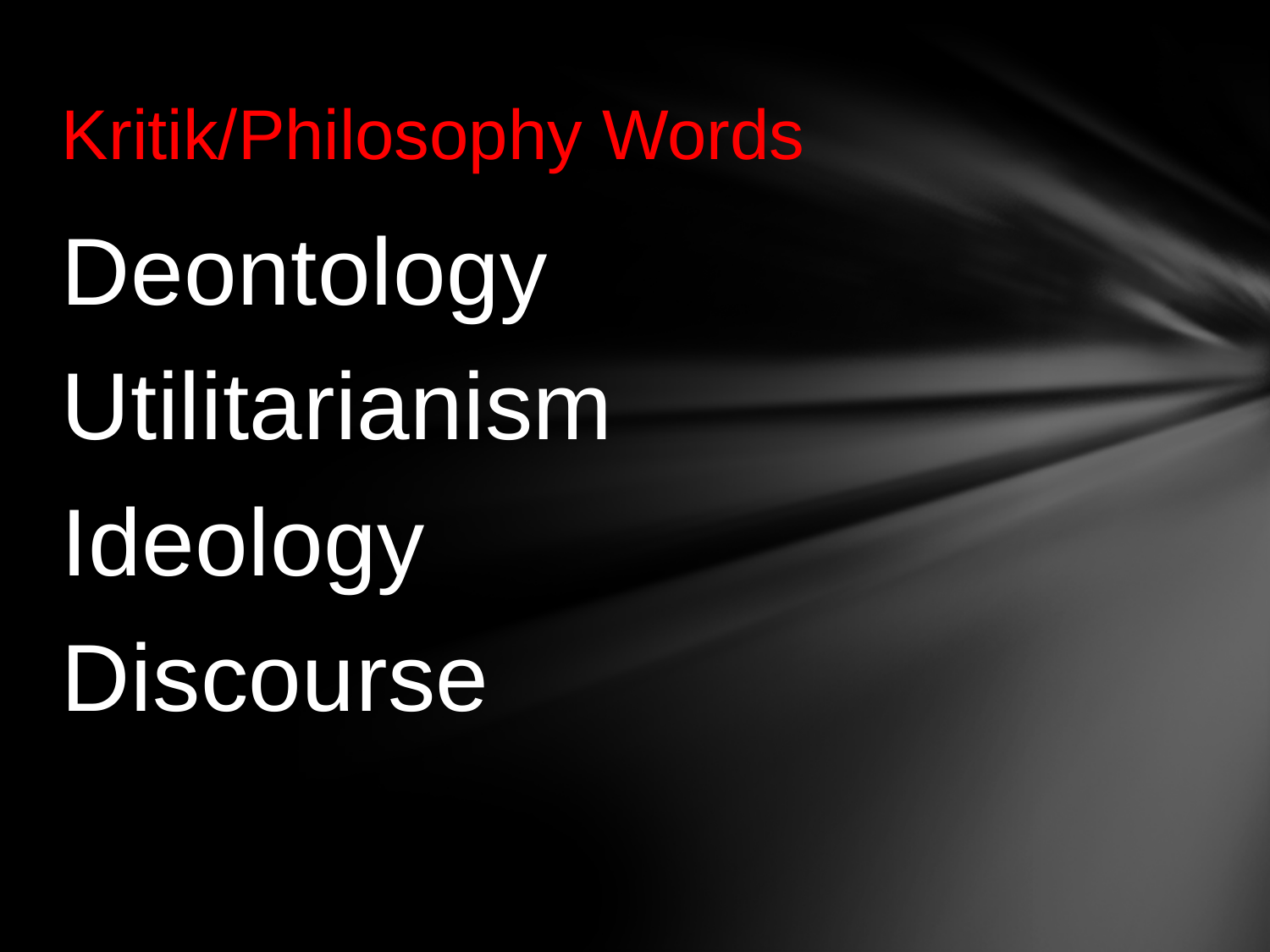

# Kritik/Philosophy Words
Deontology
Utilitarianism
Ideology
Discourse